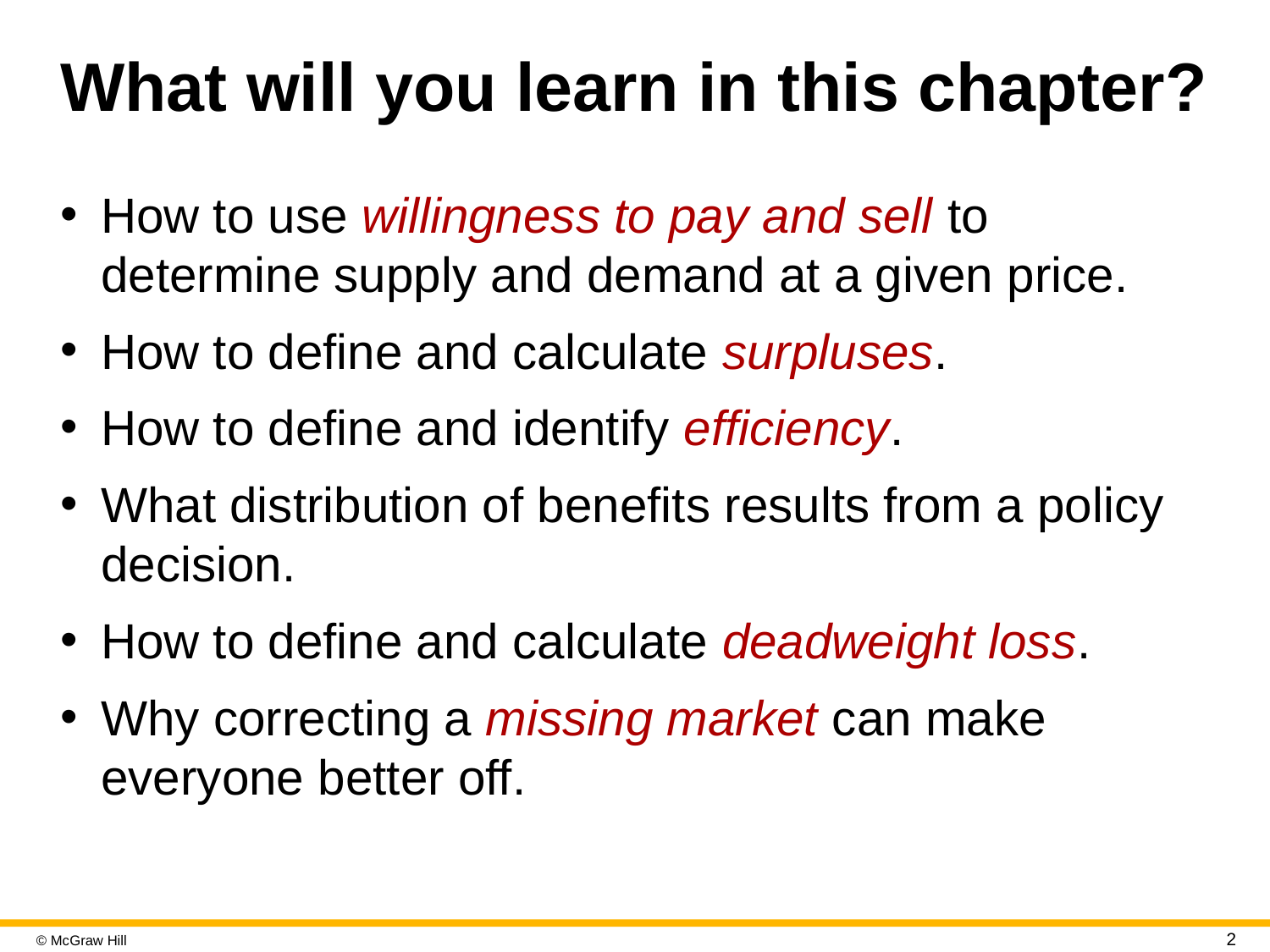

# What will you learn in this chapter?
How to use willingness to pay and sell to determine supply and demand at a given price.
How to define and calculate surpluses.
How to define and identify efficiency.
What distribution of benefits results from a policy decision.
How to define and calculate deadweight loss.
Why correcting a missing market can make everyone better off.